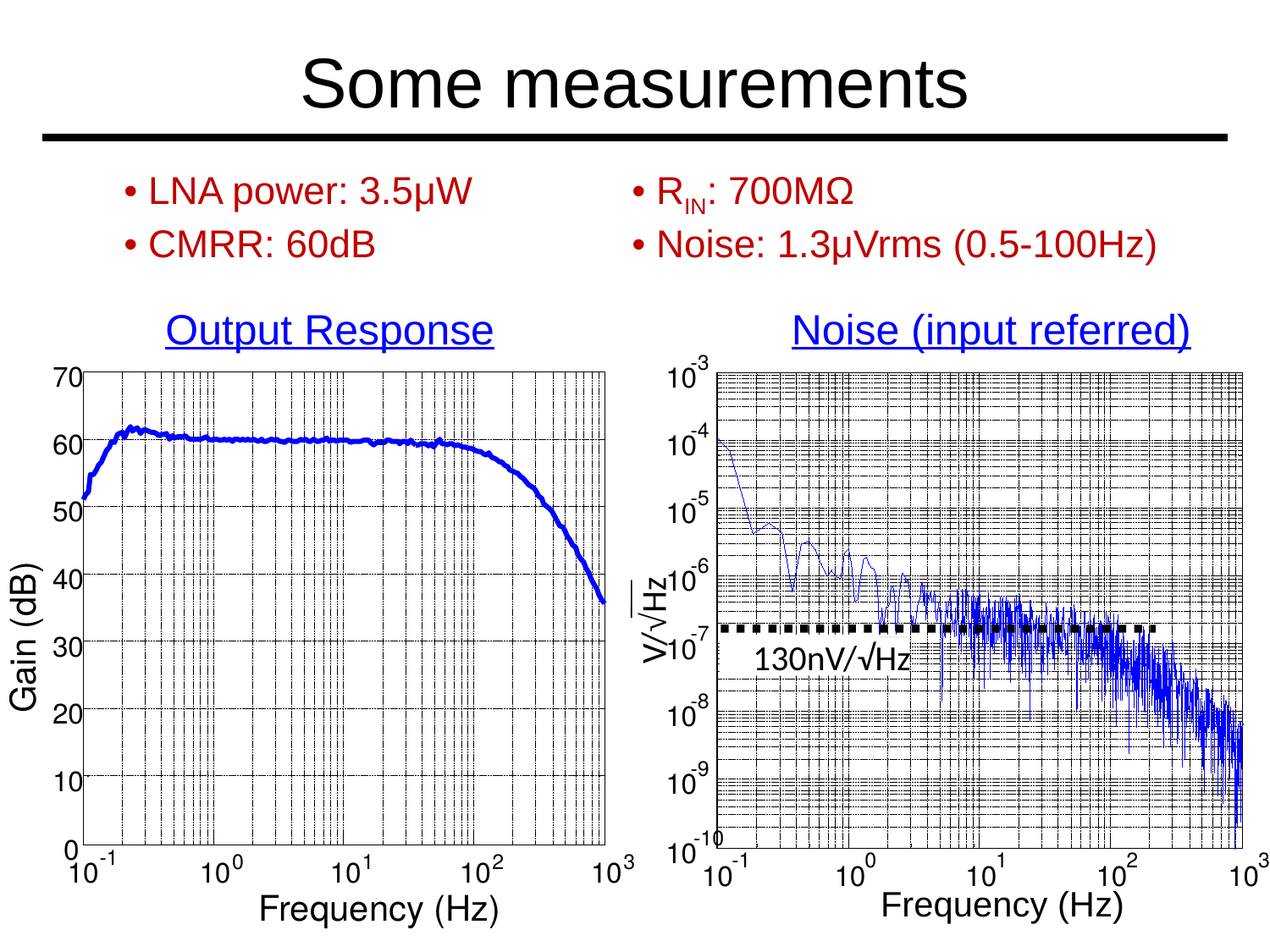

# Some measurements
• LNA power: 3.5μW		• RIN: 700MΩ
• CMRR: 60dB			• Noise: 1.3μVrms (0.5-100Hz)
Output Response
Noise (input referred)
-3
10

-4

10

-5

10

-6

10

-7

130nV/√Hz
10

-8

10

-9

10

-10

10

-1
0
1
2
3

10
10
10
10
10
V/√Hz

Frequency (Hz)
70

60

50

40

Gain (dB)
30

20

10

0

-1

0
1
2
3
10
10
10
10
10
Frequency (Hz)